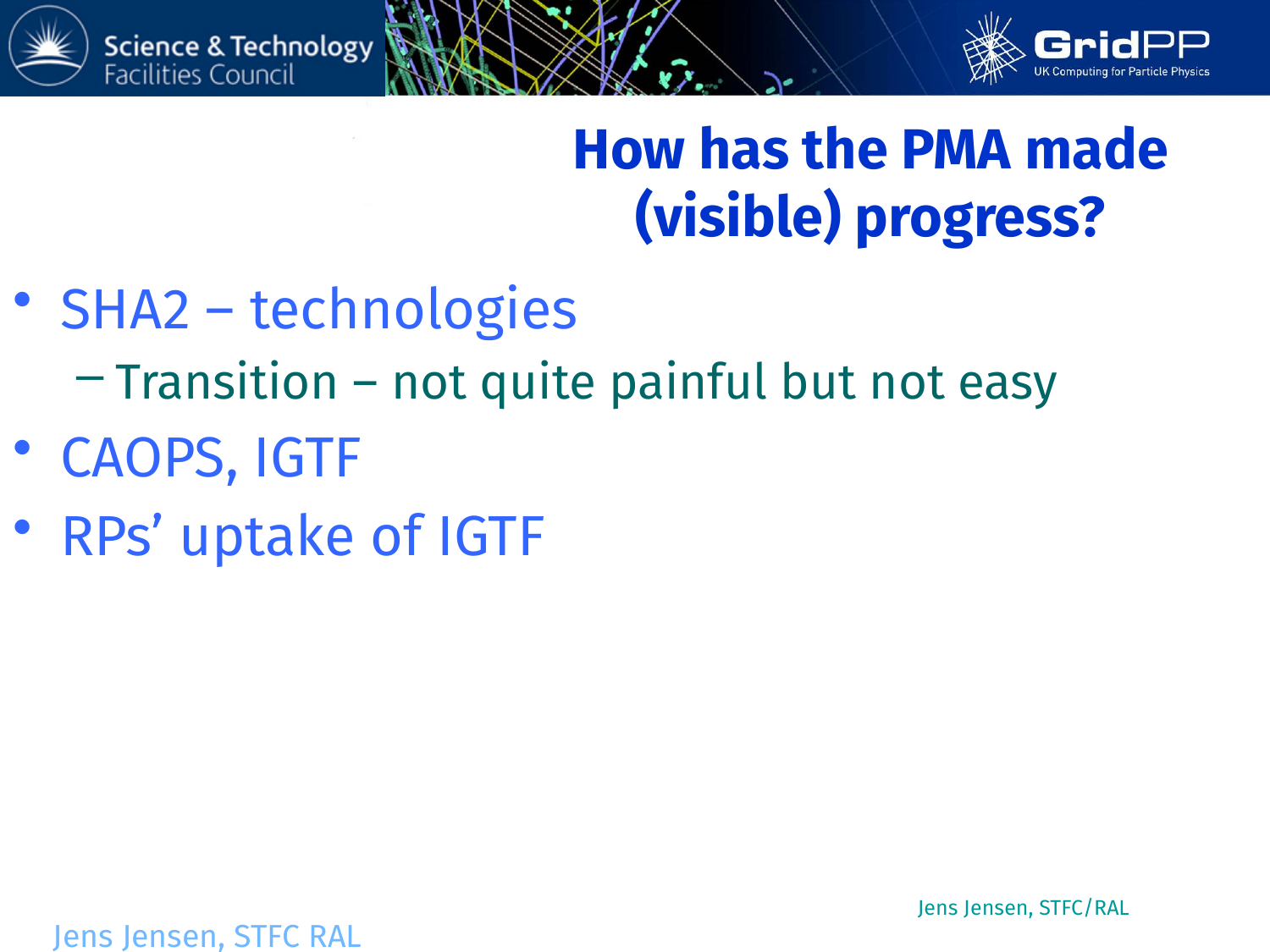

# How has the PMA made (visible) progress?
SHA2 – technologies
Transition – not quite painful but not easy
CAOPS, IGTF
RPs’ uptake of IGTF